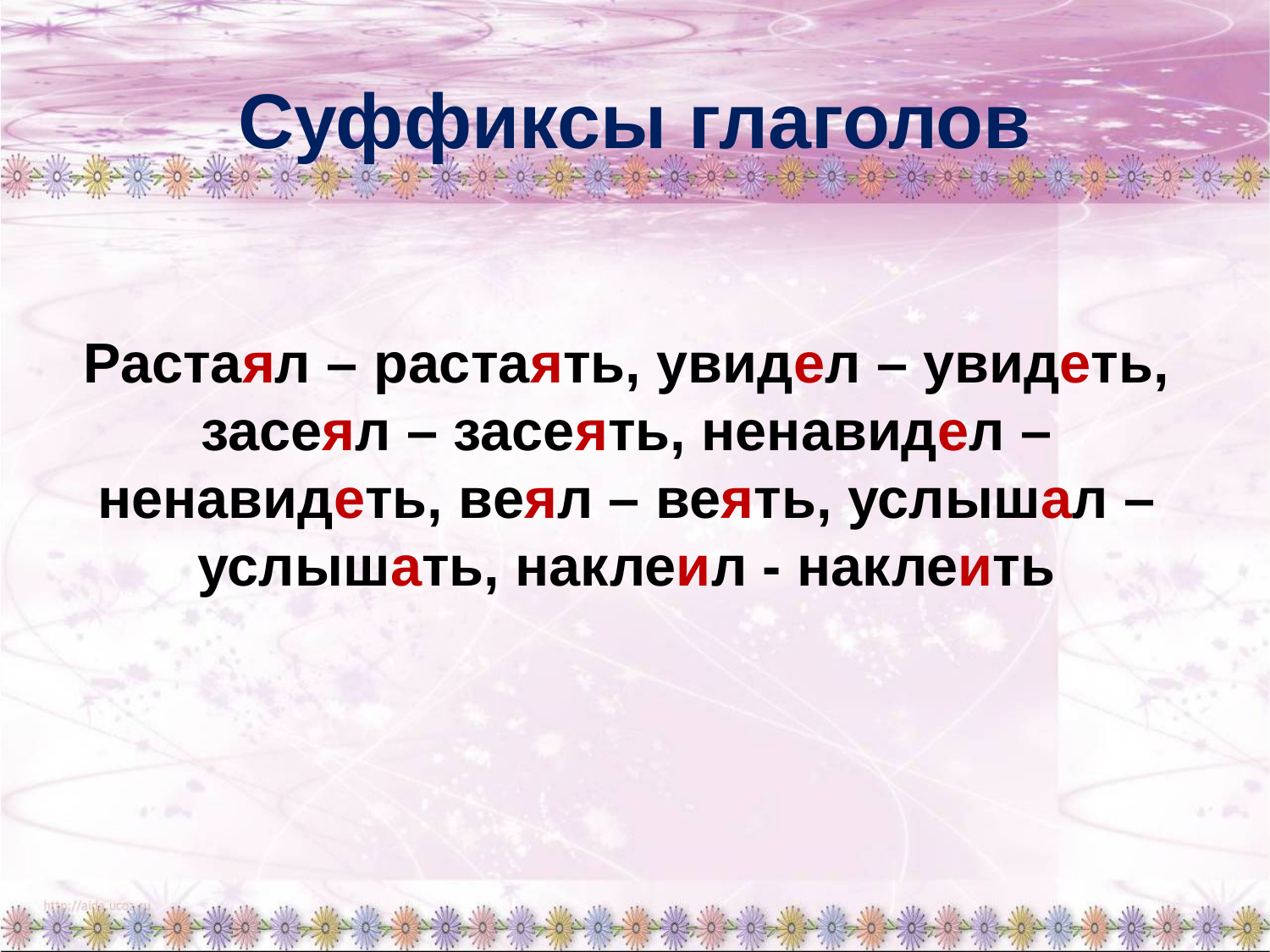

# Суффиксы глаголов
Растаял – растаять, увидел – увидеть, засеял – засеять, ненавидел – ненавидеть, веял – веять, услышал – услышать, наклеил - наклеить